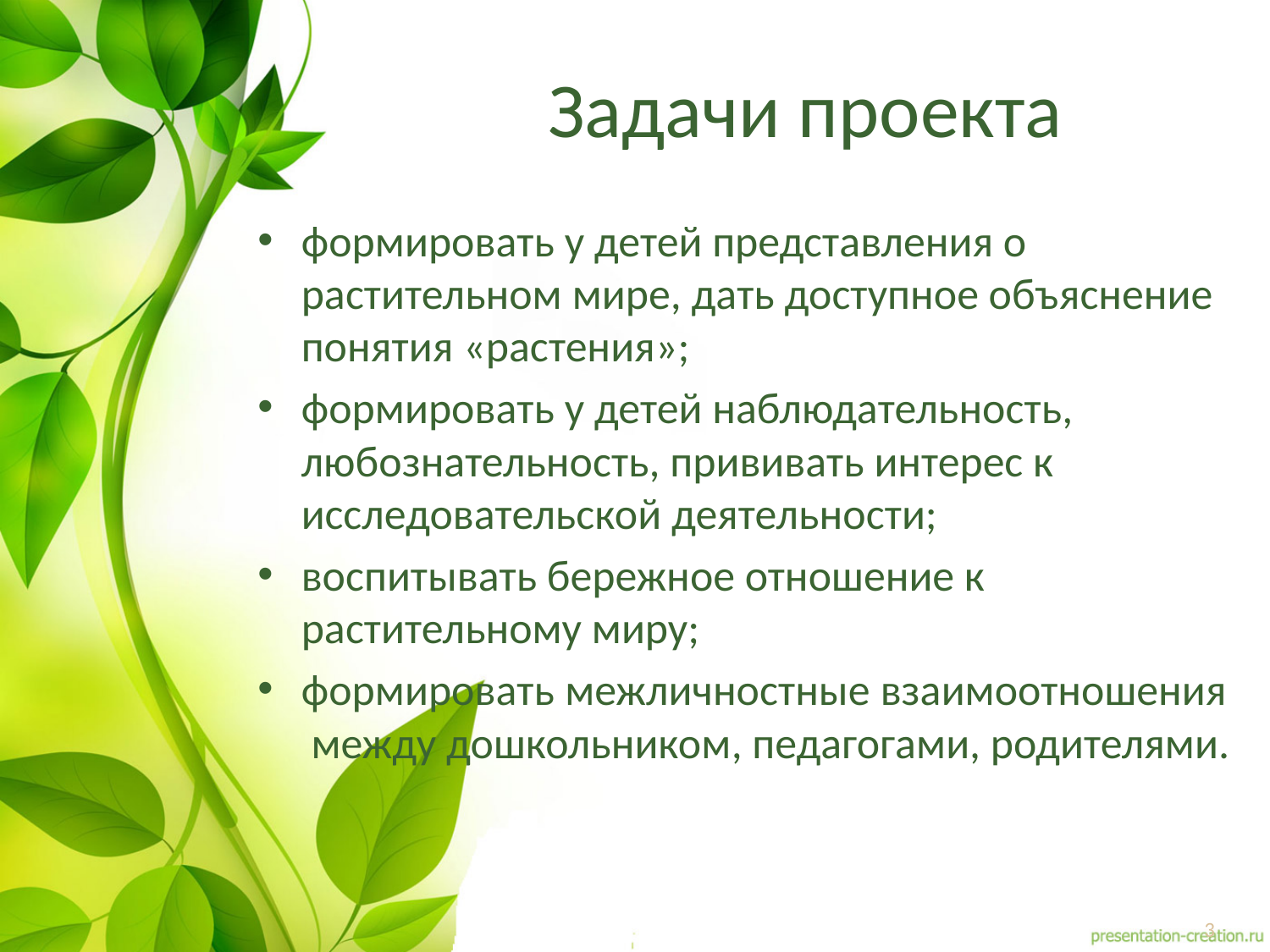

# Задачи проекта
формировать у детей представления о растительном мире, дать доступное объяснение понятия «растения»;
формировать у детей наблюдательность, любознательность, прививать интерес к исследовательской деятельности;
воспитывать бережное отношение к растительному миру;
формировать межличностные взаимоотношения между дошкольником, педагогами, родителями.